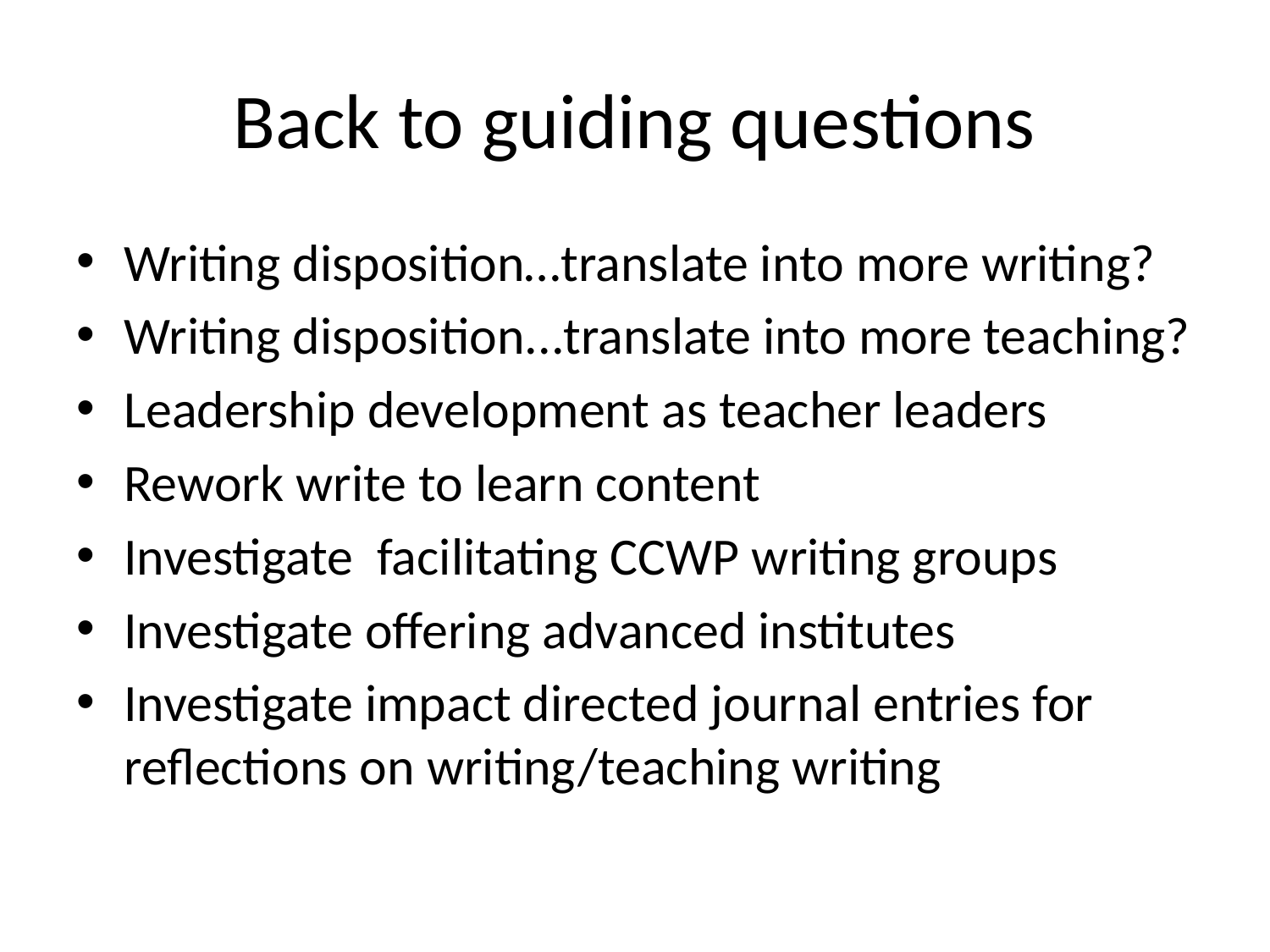

# Back to guiding questions
Writing disposition…translate into more writing?
Writing disposition...translate into more teaching?
Leadership development as teacher leaders
Rework write to learn content
Investigate  facilitating CCWP writing groups
Investigate offering advanced institutes
Investigate impact directed journal entries for reflections on writing/teaching writing